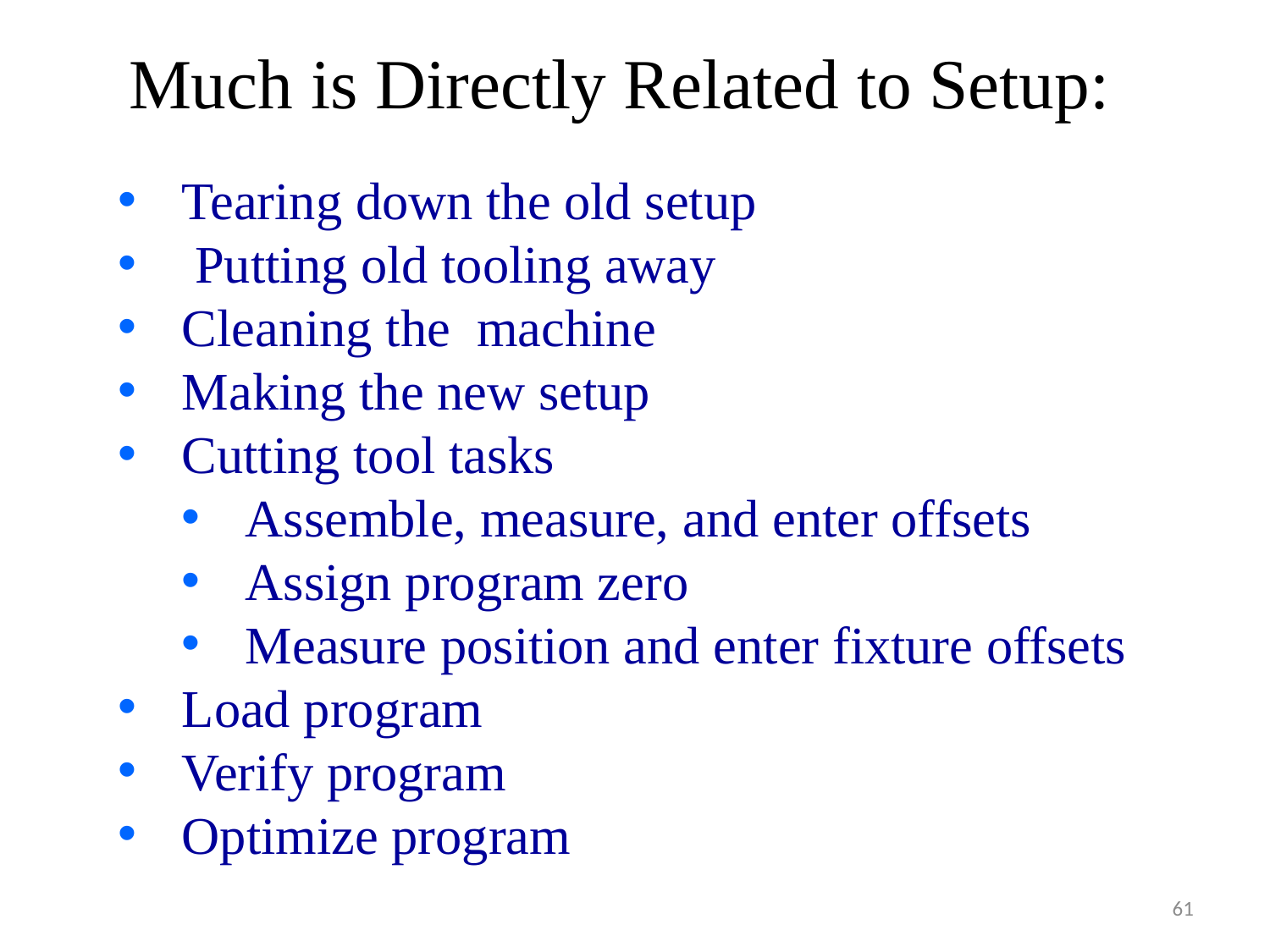

Much is Directly Related to Setup:
Tearing down the old setup
 Putting old tooling away
Cleaning the  machine
Making the new setup
Cutting tool tasks
Assemble, measure, and enter offsets
Assign program zero
Measure position and enter fixture offsets
Load program
Verify program
Optimize program
61